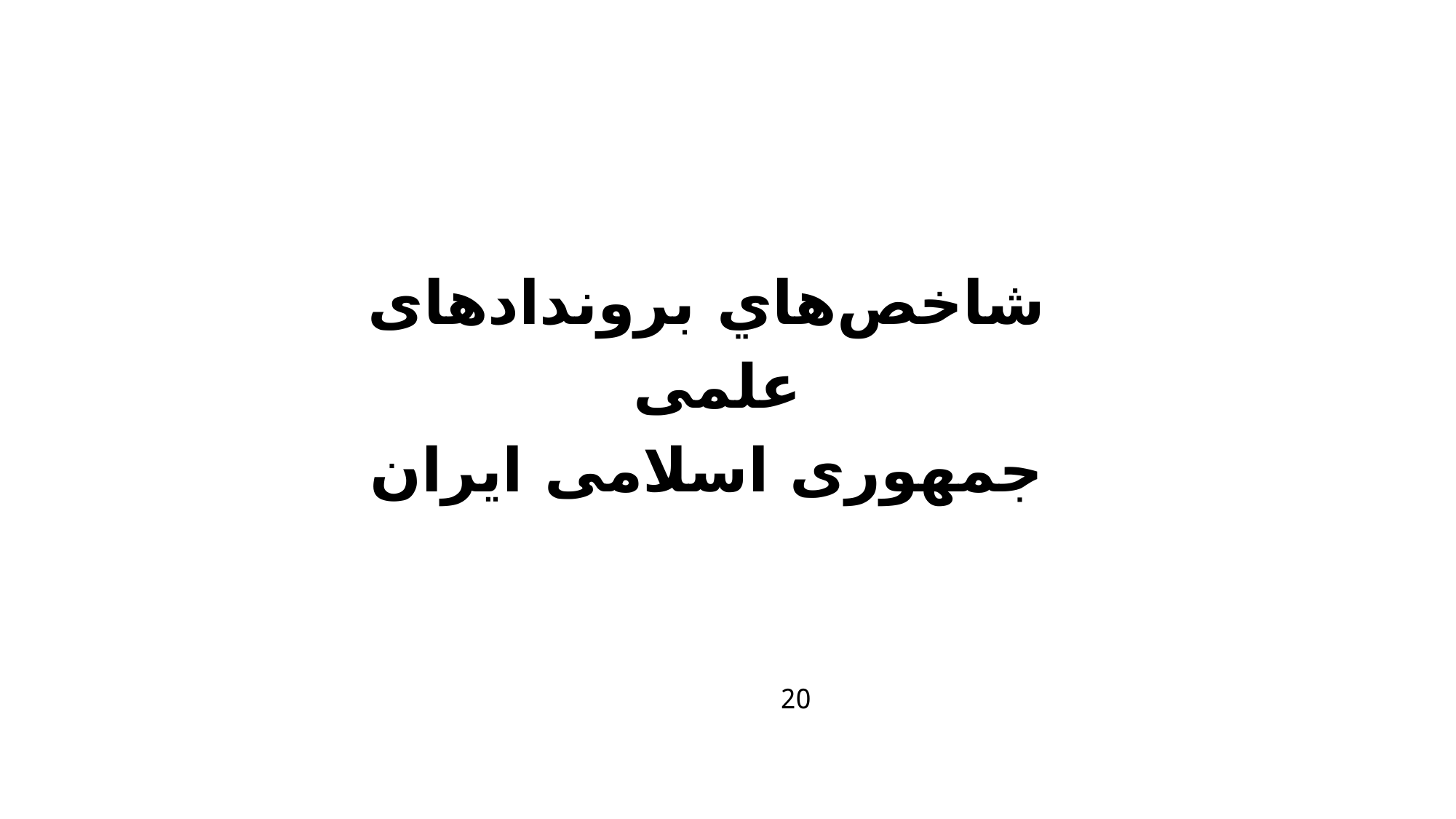

شاخص‌هاي بروندادهای علمی
جمهوری اسلامی ایران
20